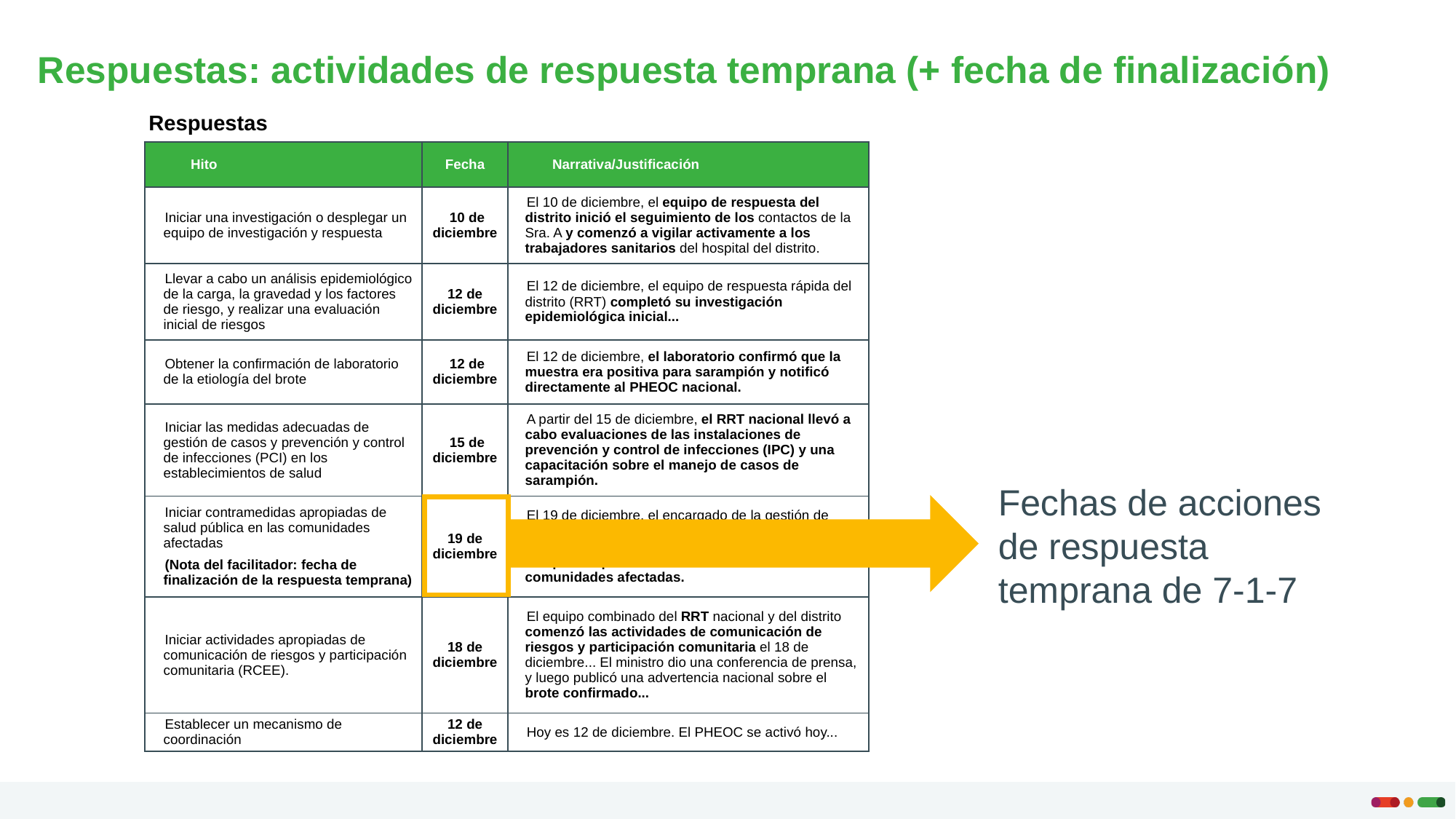

# Respuestas: actividades de respuesta temprana (+ fecha de finalización)
Respuestas
| Hito | Fecha | Narrativa/Justificación |
| --- | --- | --- |
| Iniciar una investigación o desplegar un equipo de investigación y respuesta | 10 de diciembre | El 10 de diciembre, el equipo de respuesta del distrito inició el seguimiento de los contactos de la Sra. A y comenzó a vigilar activamente a los trabajadores sanitarios del hospital del distrito. |
| Llevar a cabo un análisis epidemiológico de la carga, la gravedad y los factores de riesgo, y realizar una evaluación inicial de riesgos | 12 de diciembre | El 12 de diciembre, el equipo de respuesta rápida del distrito (RRT) completó su investigación epidemiológica inicial... |
| Obtener la confirmación de laboratorio de la etiología del brote | 12 de diciembre | El 12 de diciembre, el laboratorio confirmó que la muestra era positiva para sarampión y notificó directamente al PHEOC nacional. |
| Iniciar las medidas adecuadas de gestión de casos y prevención y control de infecciones (PCI) en los establecimientos de salud | 15 de diciembre | A partir del 15 de diciembre, el RRT nacional llevó a cabo evaluaciones de las instalaciones de prevención y control de infecciones (IPC) y una capacitación sobre el manejo de casos de sarampión. |
| Iniciar contramedidas apropiadas de salud pública en las comunidades afectadas (Nota del facilitador: fecha de finalización de la respuesta temprana) | 19 de diciembre | El 19 de diciembre, el encargado de la gestión de incidentes envió al ministro de Salud una orden de solicitud de vacunas para que la OMS apoyara una campaña rápida de vacunación en las comunidades afectadas. |
| Iniciar actividades apropiadas de comunicación de riesgos y participación comunitaria (RCEE). | 18 de diciembre | El equipo combinado del RRT nacional y del distrito comenzó las actividades de comunicación de riesgos y participación comunitaria el 18 de diciembre... El ministro dio una conferencia de prensa, y luego publicó una advertencia nacional sobre el brote confirmado... |
| Establecer un mecanismo de coordinación | 12 de diciembre | Hoy es 12 de diciembre. El PHEOC se activó hoy... |
Fechas de acciones de respuesta temprana de 7-1-7